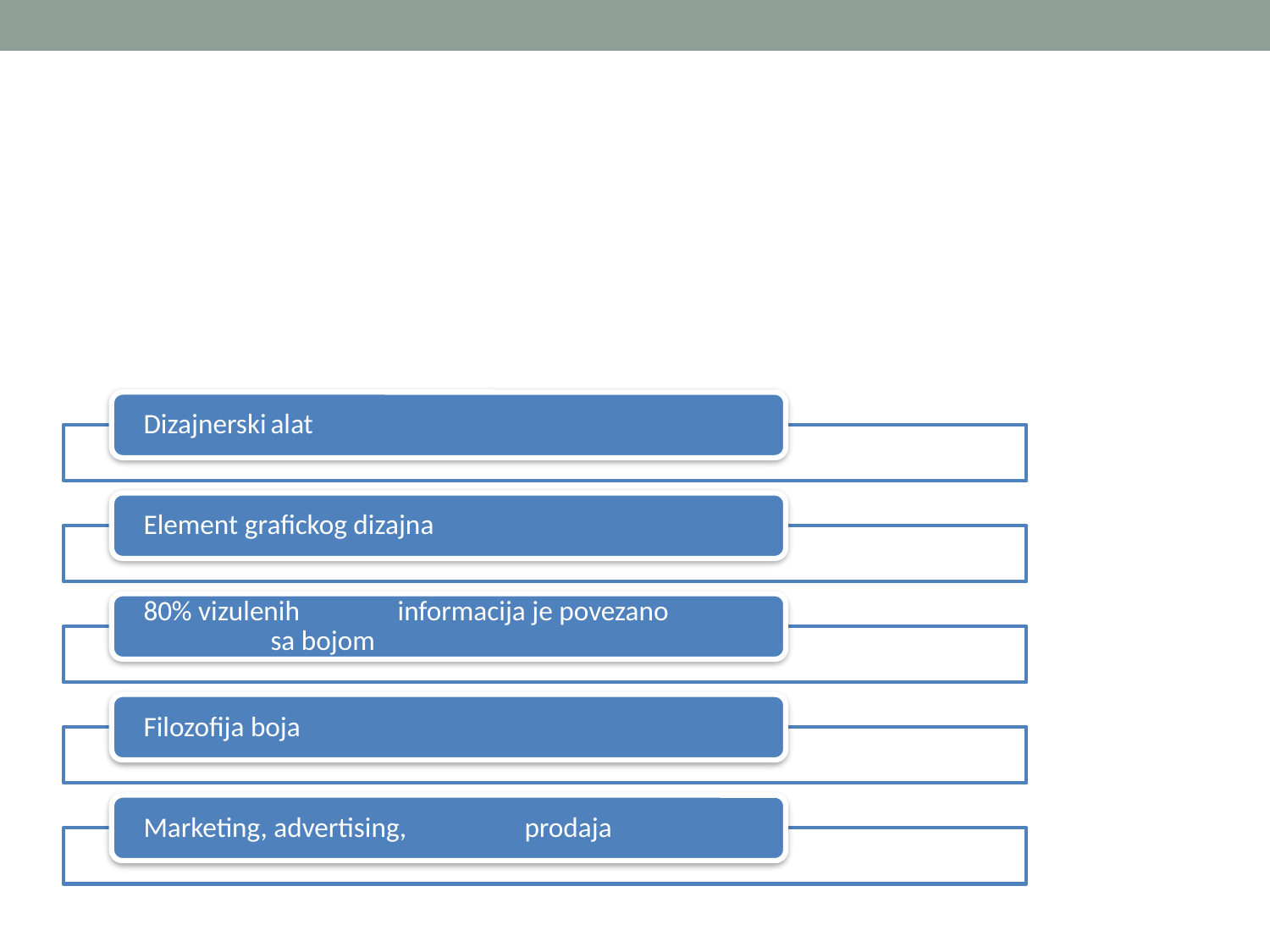

#
Dizajnerski	alat
Element grafickog dizajna
80% vizulenih	informacija je povezano	sa bojom
Filozofija boja
Marketing, advertising,	prodaja